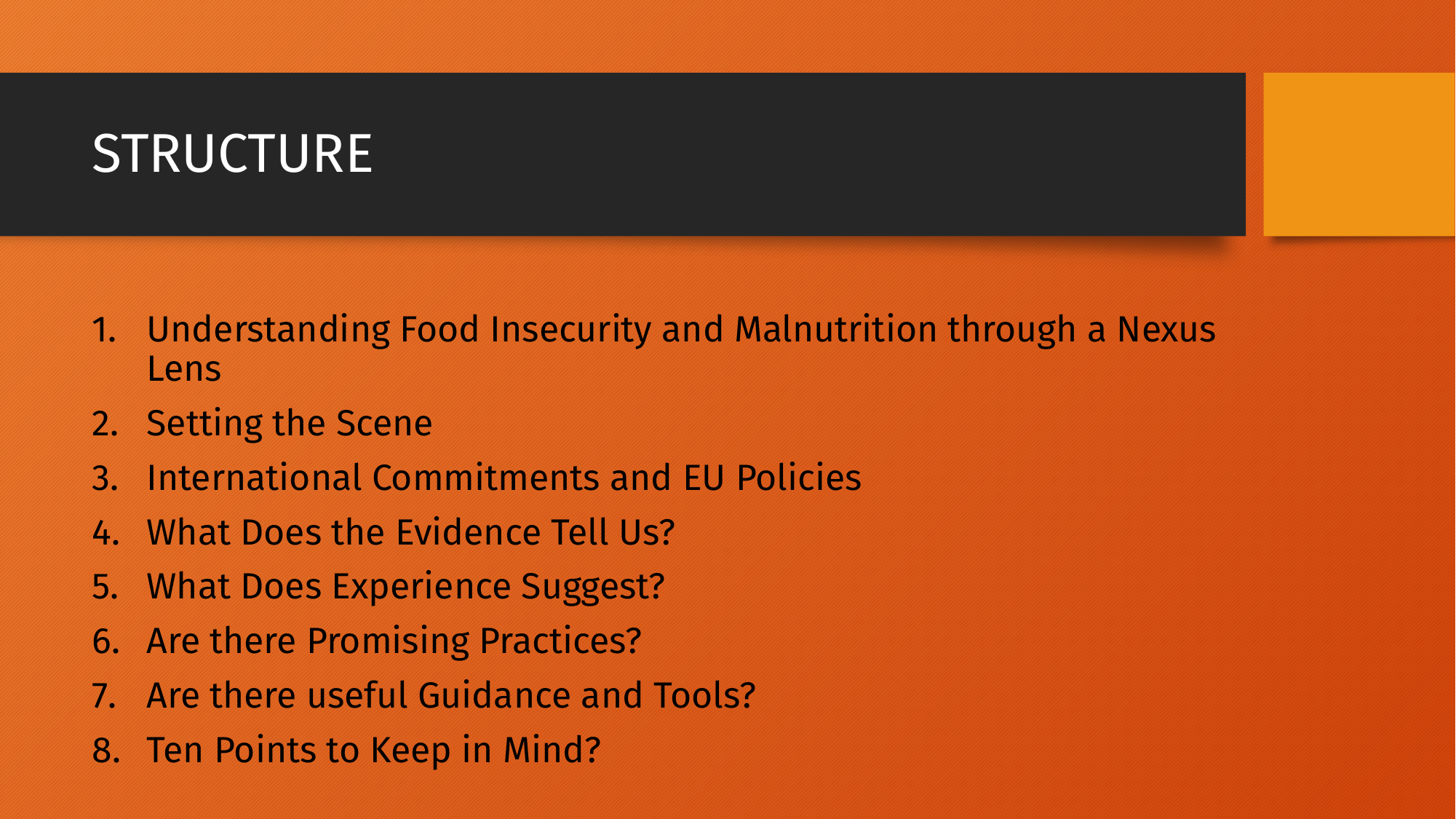

# STRUCTURE

Understanding Food Insecurity and Malnutrition through a Nexus Lens
Setting the Scene
International Commitments and EU Policies
What Does the Evidence Tell Us?
What Does Experience Suggest?
Are there Promising Practices?
Are there useful Guidance and Tools?
Ten Points to Keep in Mind?